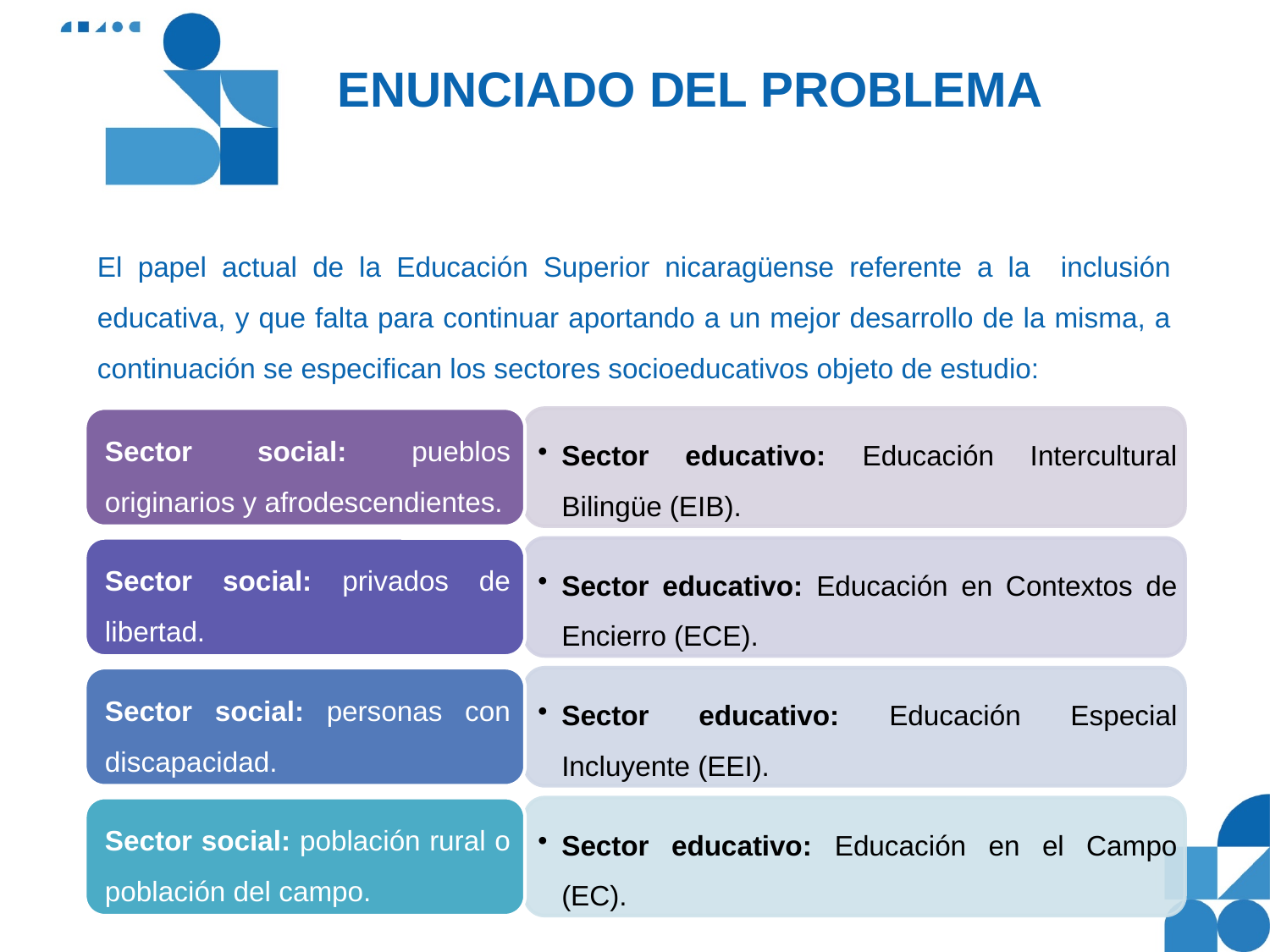

# ENUNCIADO DEL PROBLEMA
El papel actual de la Educación Superior nicaragüense referente a la  inclusión educativa, y que falta para continuar aportando a un mejor desarrollo de la misma, a continuación se especifican los sectores socioeducativos objeto de estudio:

Sector educativo: Educación Intercultural Bilingüe (EIB).
Sector social: pueblos originarios y afrodescendientes.
Sector educativo: Educación en Contextos de Encierro (ECE).
Sector social: privados de libertad.
Sector educativo: Educación Especial Incluyente (EEI).
Sector social: personas con discapacidad.
Sector educativo: Educación en el Campo (EC).
Sector social: población rural o población del campo.